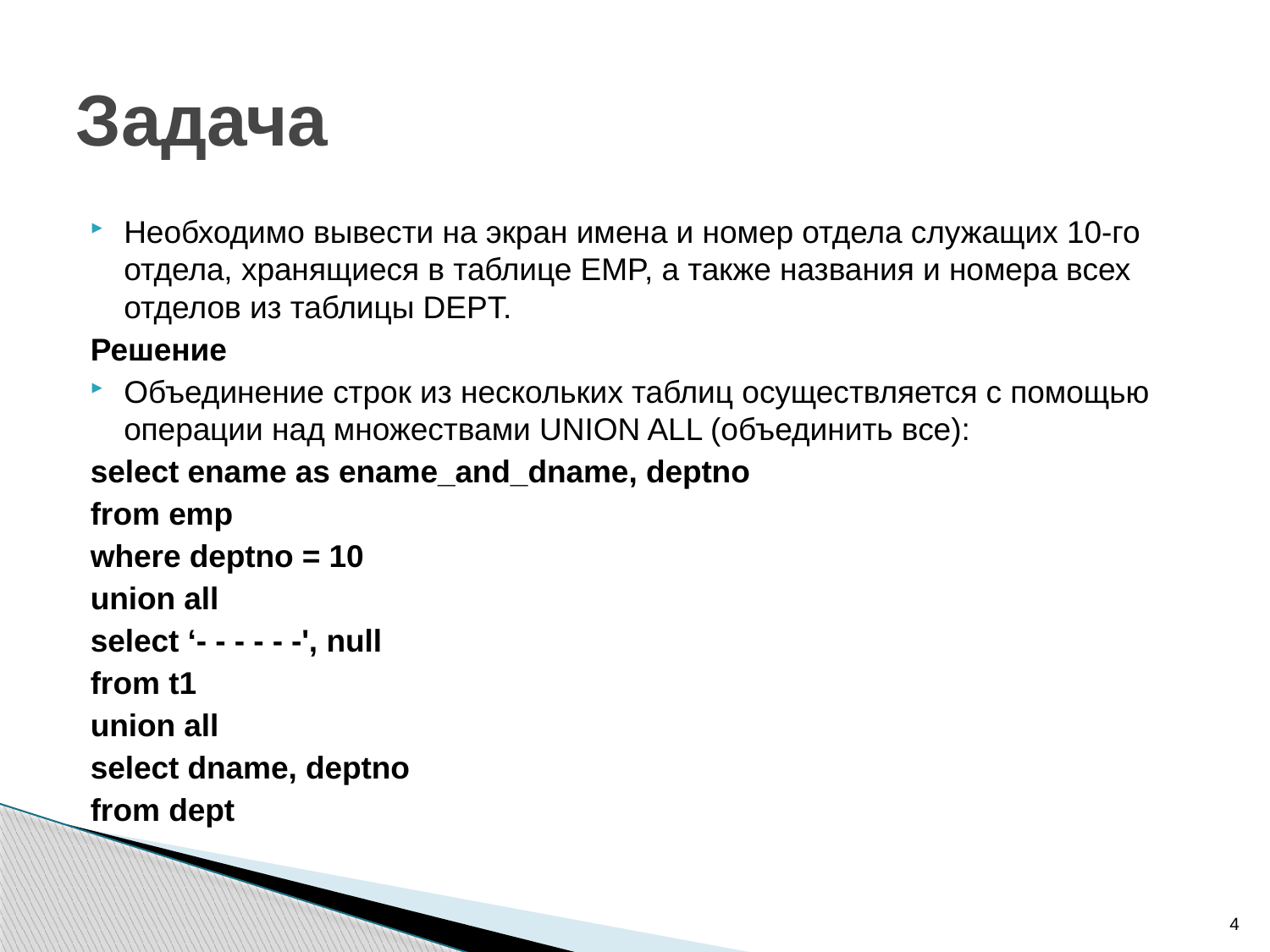

# Задача
Необходимо вывести на экран имена и номер отдела служащих 10-го отдела, хранящиеся в таблице EMP, а также названия и номера всех отделов из таблицы DEPT.
Решение
Объединение строк из нескольких таблиц осуществляется с помощью операции над множествами UNION ALL (объединить все):
select ename as ename_and_dname, deptno
from emp
where deptno = 10
union all
select ‘- - - - - -', null
from t1
union all
select dname, deptno
from dept
4